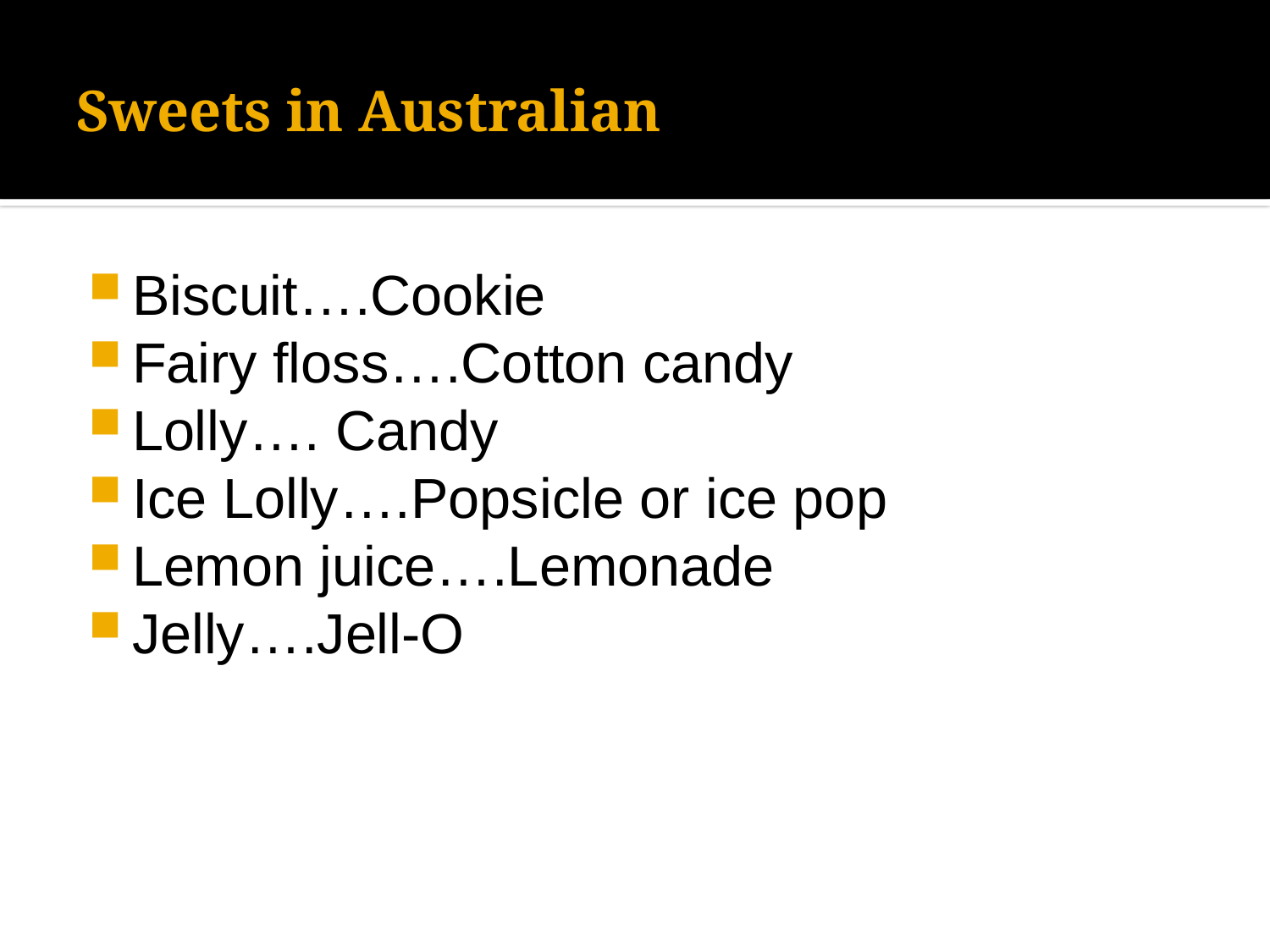

# Sweets in Australian
Biscuit….Cookie
Fairy floss….Cotton candy
Lolly…. Candy
Ice Lolly….Popsicle or ice pop
Lemon juice….Lemonade
Jelly….Jell-O